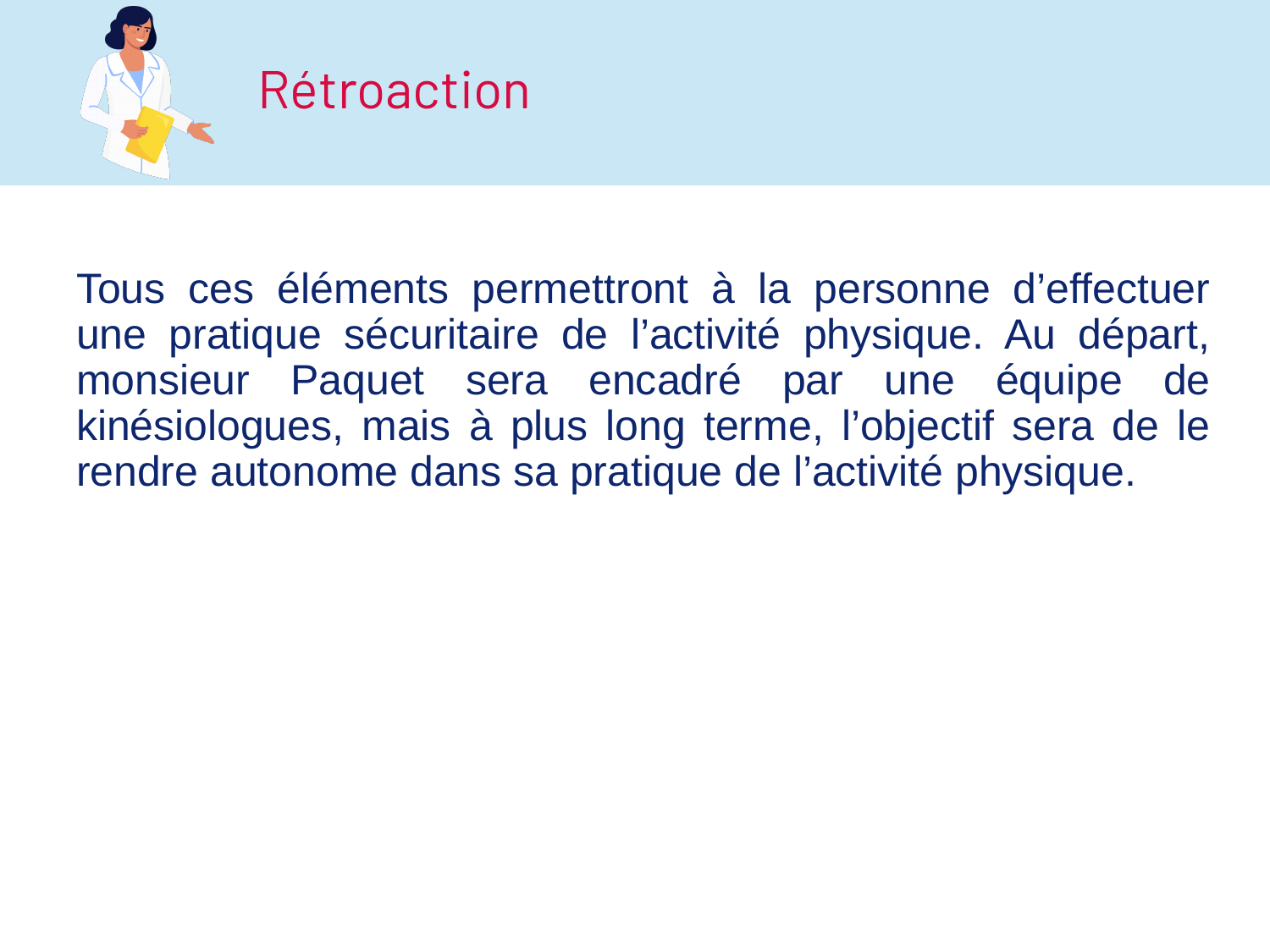

# Rétroaction
Tous ces éléments permettront à la personne d’effectuer une pratique sécuritaire de l’activité physique. Au départ, monsieur Paquet sera encadré par une équipe de kinésiologues, mais à plus long terme, l’objectif sera de le rendre autonome dans sa pratique de l’activité physique.